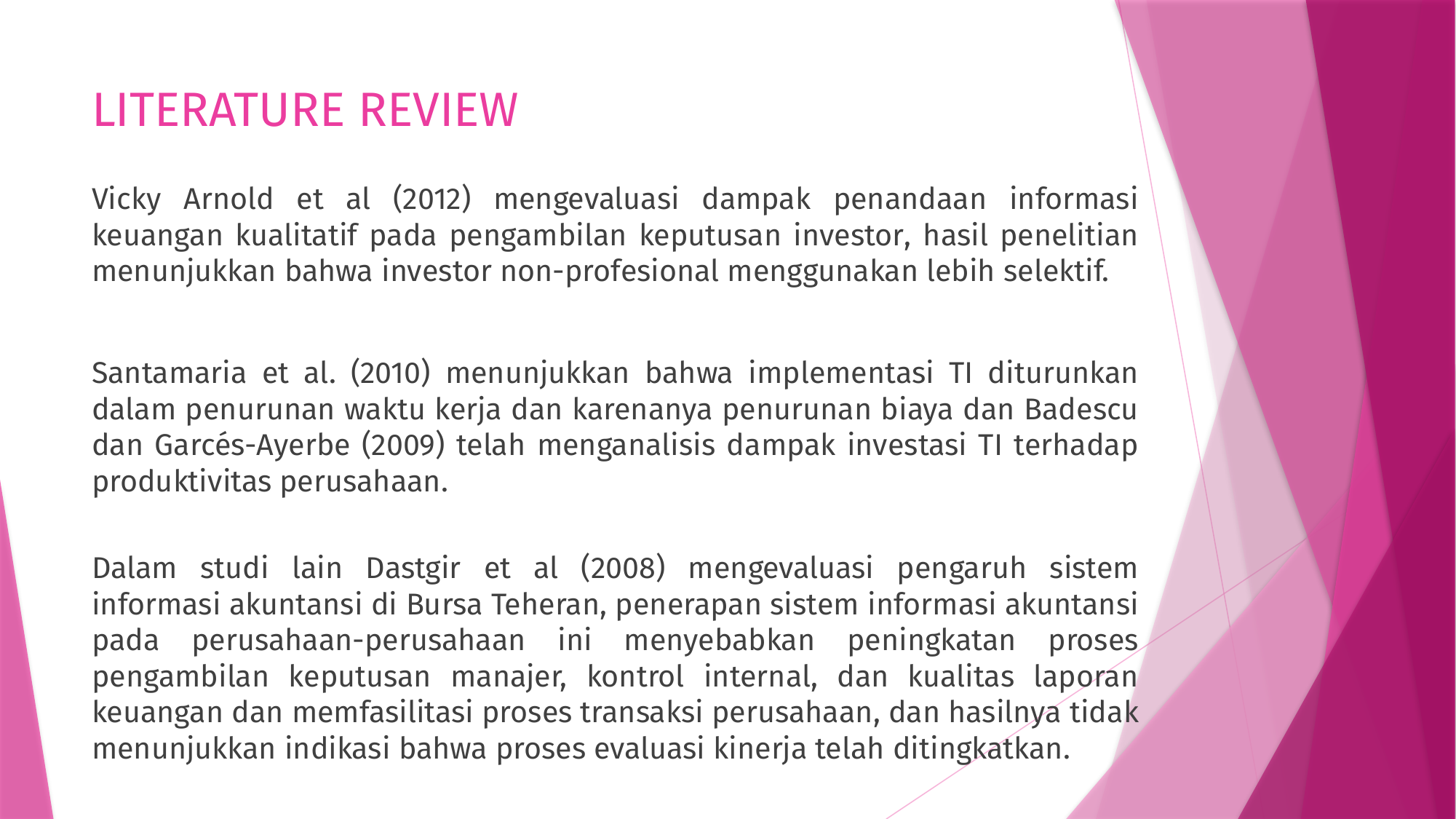

# LITERATURE REVIEW
Vicky Arnold et al (2012) mengevaluasi dampak penandaan informasi keuangan kualitatif pada pengambilan keputusan investor, hasil penelitian menunjukkan bahwa investor non-profesional menggunakan lebih selektif.

Santamaria et al. (2010) menunjukkan bahwa implementasi TI diturunkan dalam penurunan waktu kerja dan karenanya penurunan biaya dan Badescu dan Garcés-Ayerbe (2009) telah menganalisis dampak investasi TI terhadap produktivitas perusahaan.
Dalam studi lain Dastgir et al (2008) mengevaluasi pengaruh sistem informasi akuntansi di Bursa Teheran, penerapan sistem informasi akuntansi pada perusahaan-perusahaan ini menyebabkan peningkatan proses pengambilan keputusan manajer, kontrol internal, dan kualitas laporan keuangan dan memfasilitasi proses transaksi perusahaan, dan hasilnya tidak menunjukkan indikasi bahwa proses evaluasi kinerja telah ditingkatkan.